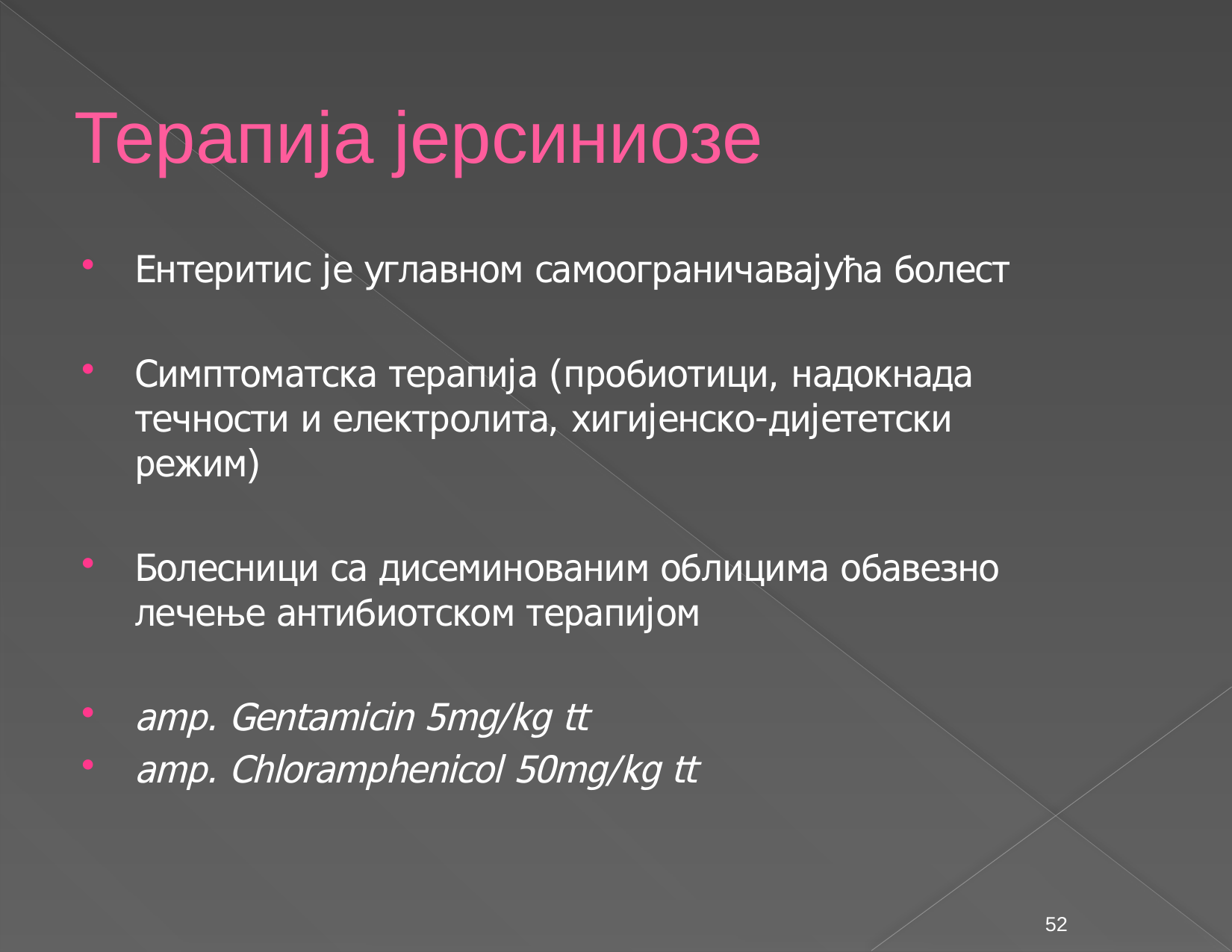

# Терапија јерсиниозе
Ентеритис је углавном самоограничавајућа болест

Симптоматска терапија (пробиотици, надокнада течности и електролита, хигијенско-дијететски режим)

Болесници са дисеминованим облицима обавезно лечење антибиотском терапијом

аmp. Gentamicin 5mg/kg tt
аmp. Chloramphenicol 50mg/kg tt
52